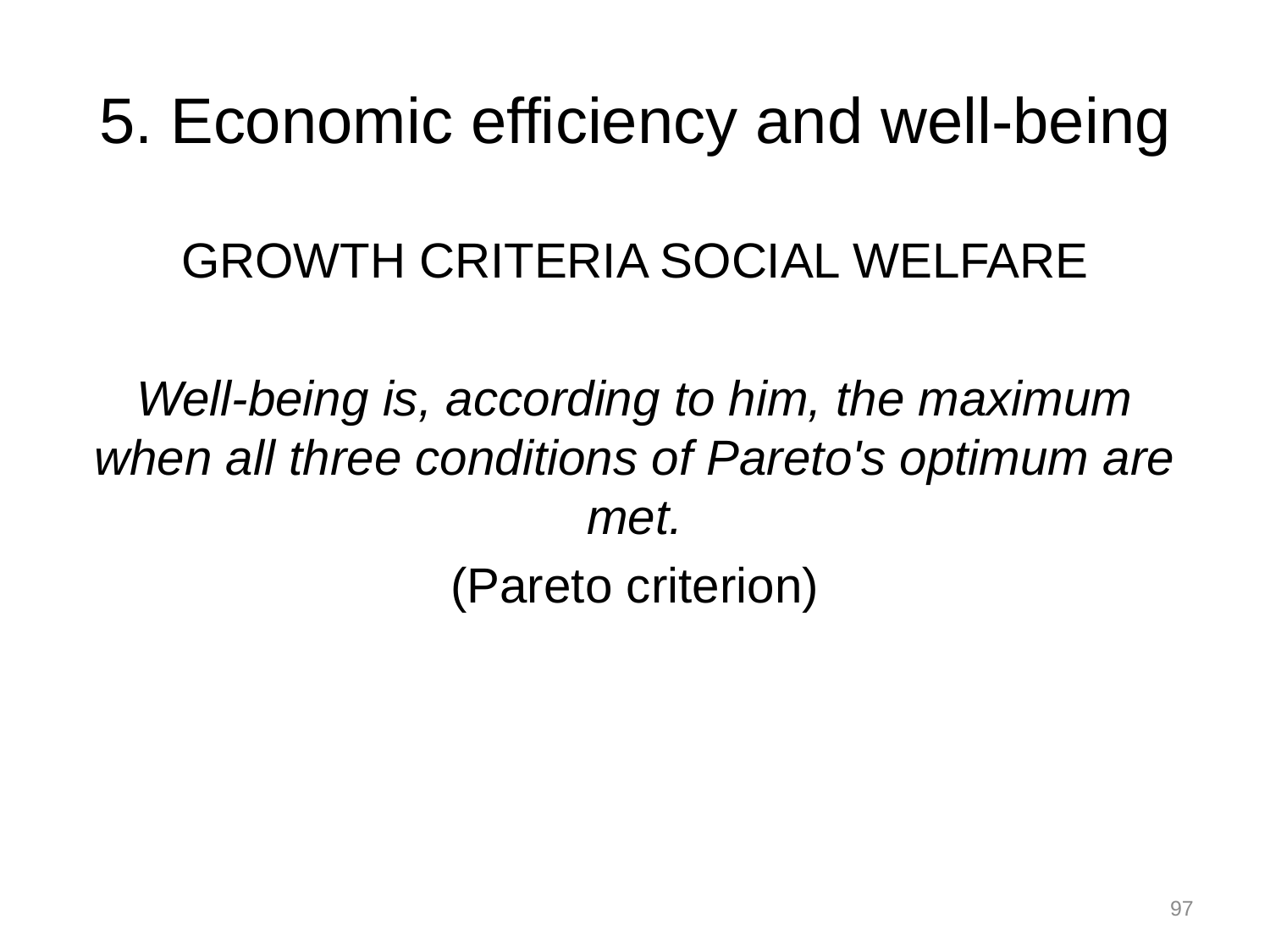

# 5. Economic efficiency and well-being
GROWTH CRITERIA SOCIAL WELFARE

Well-being is, according to him, the maximum when all three conditions of Pareto's optimum are met.
(Pareto criterion)
97